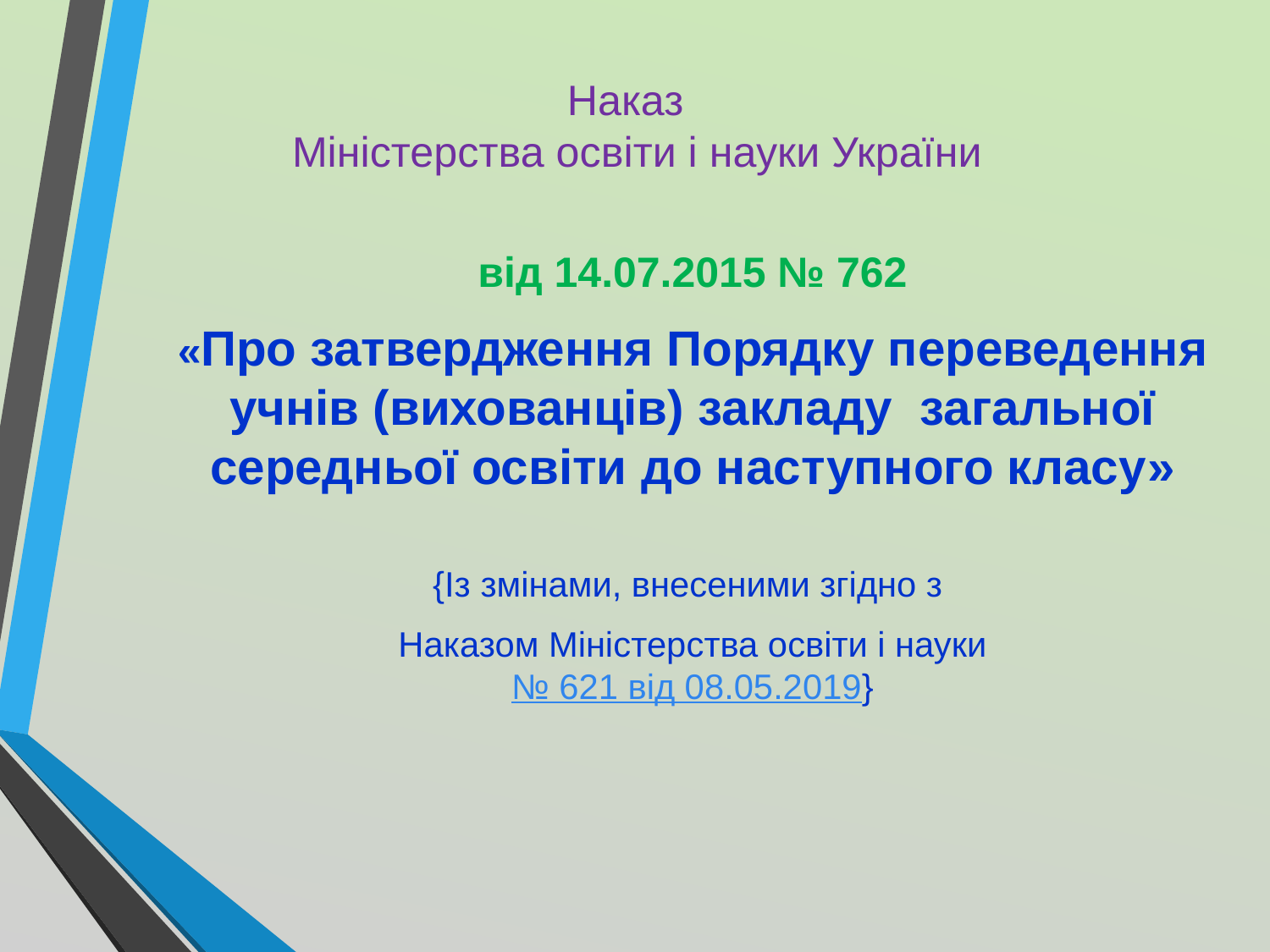

# Наказ Міністерства освіти і науки України
від 14.07.2015 № 762
«Про затвердження Порядку переведення учнів (вихованців) закладу  загальної середньої освіти до наступного класу»

{Із змінами, внесеними згідно з
Наказом Міністерства освіти і науки
№ 621 від 08.05.2019}